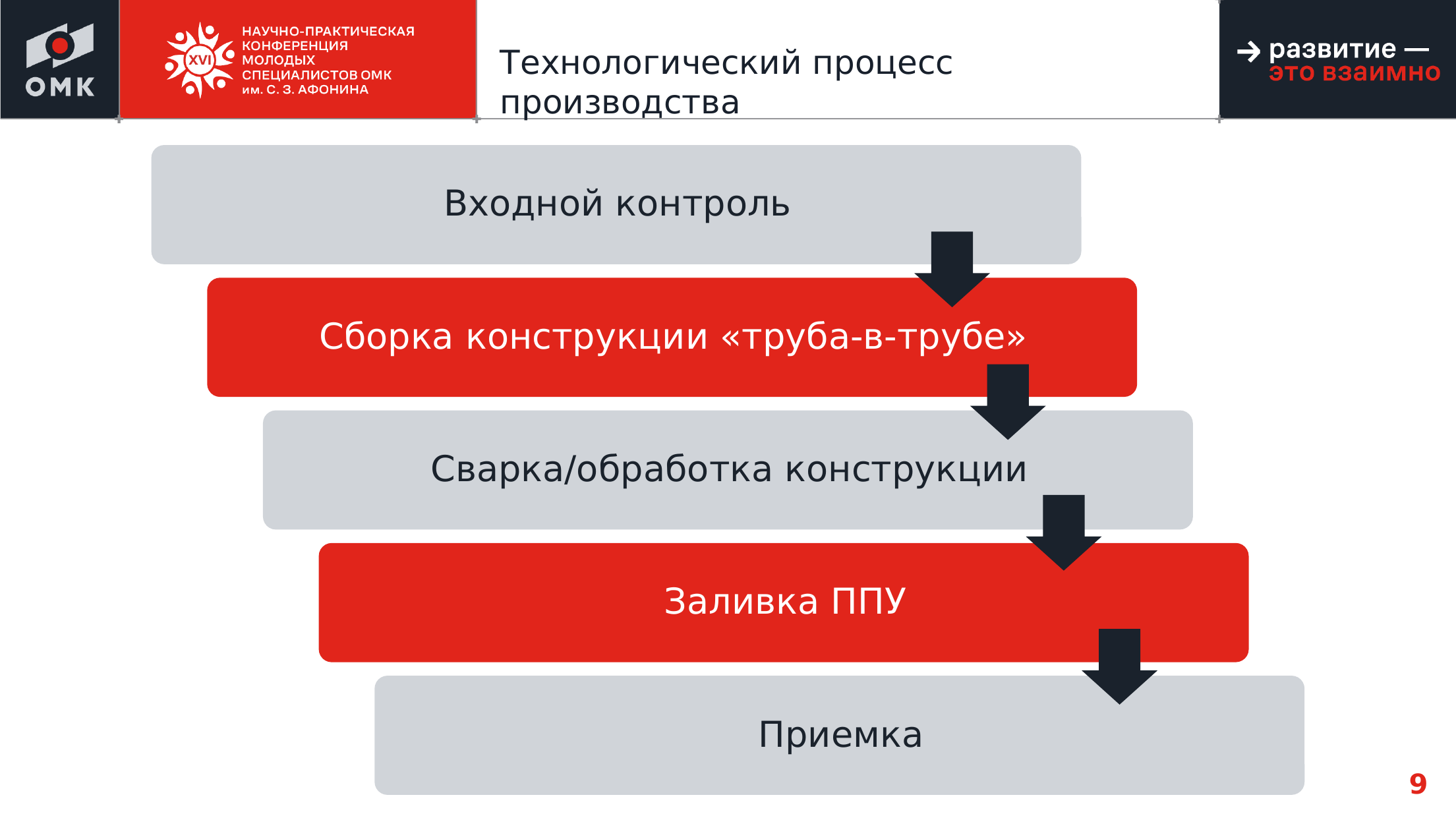

# Технологический процесс производства
Входной контроль
Сборка конструкции «труба-в-трубе»
Сварка/обработка конструкции
Заливка ППУ
Приемка

9